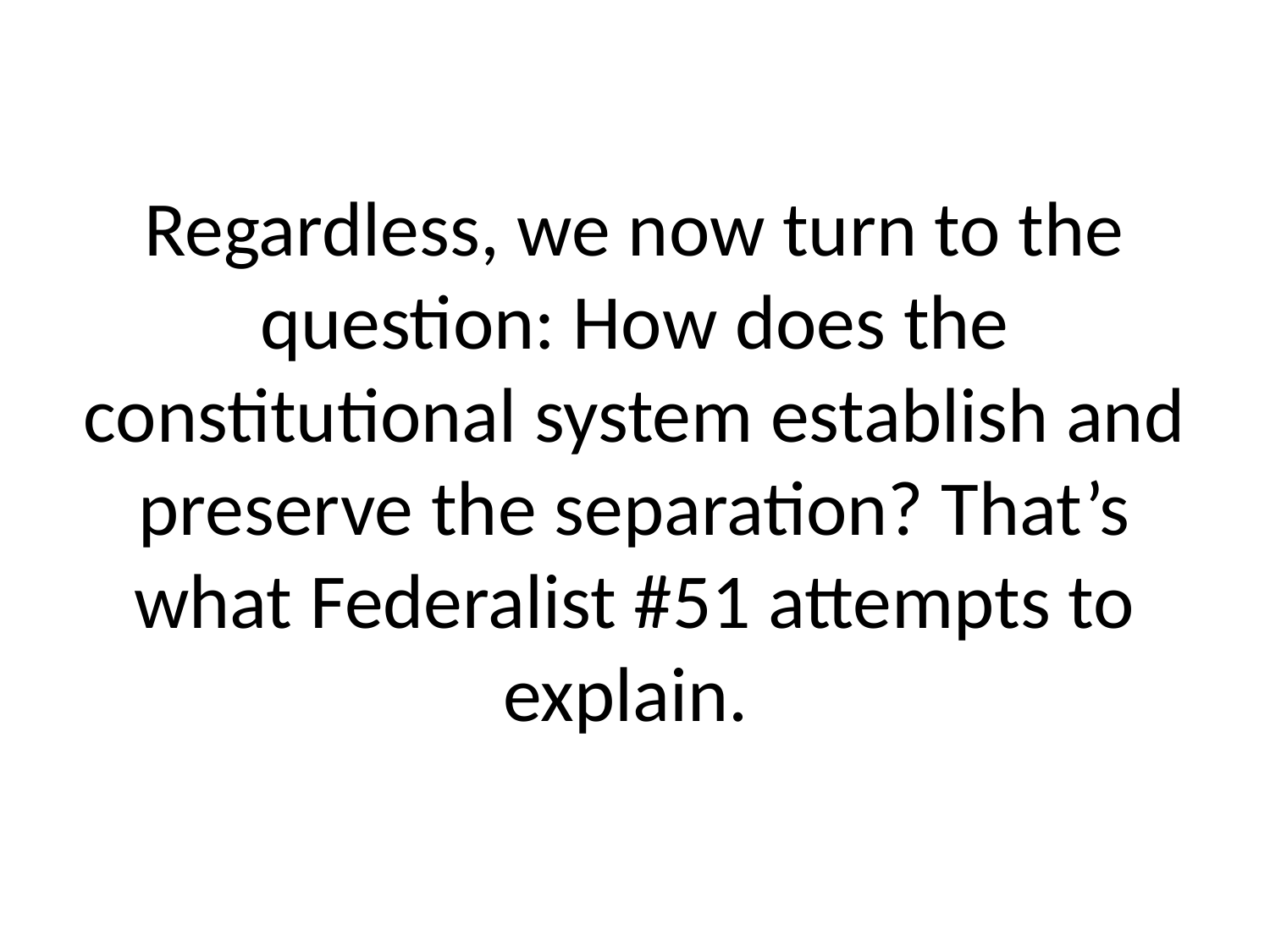

# Regardless, we now turn to the question: How does the constitutional system establish and preserve the separation? That’s what Federalist #51 attempts to explain.